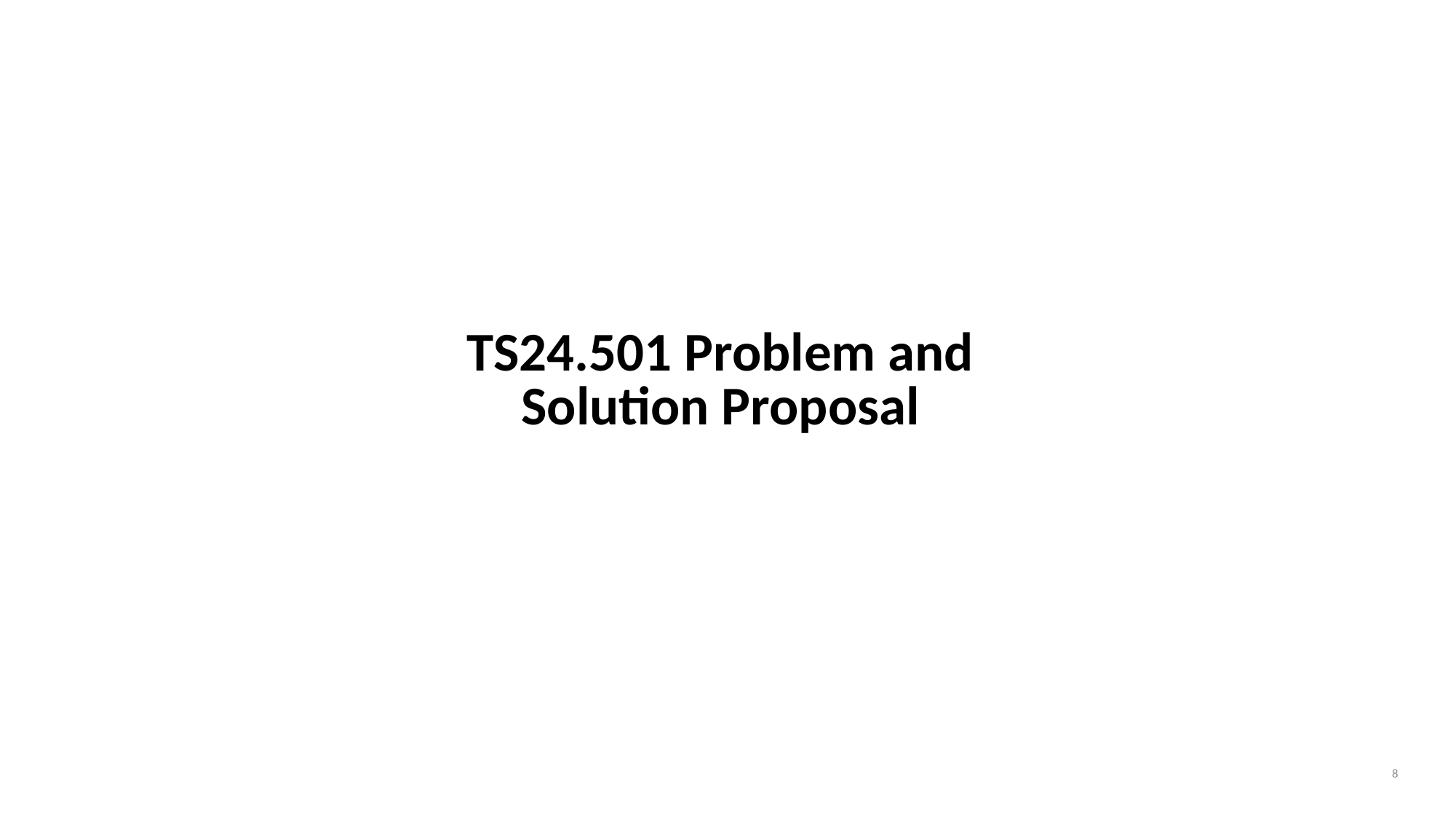

# TS24.501 Problem and Solution Proposal
8